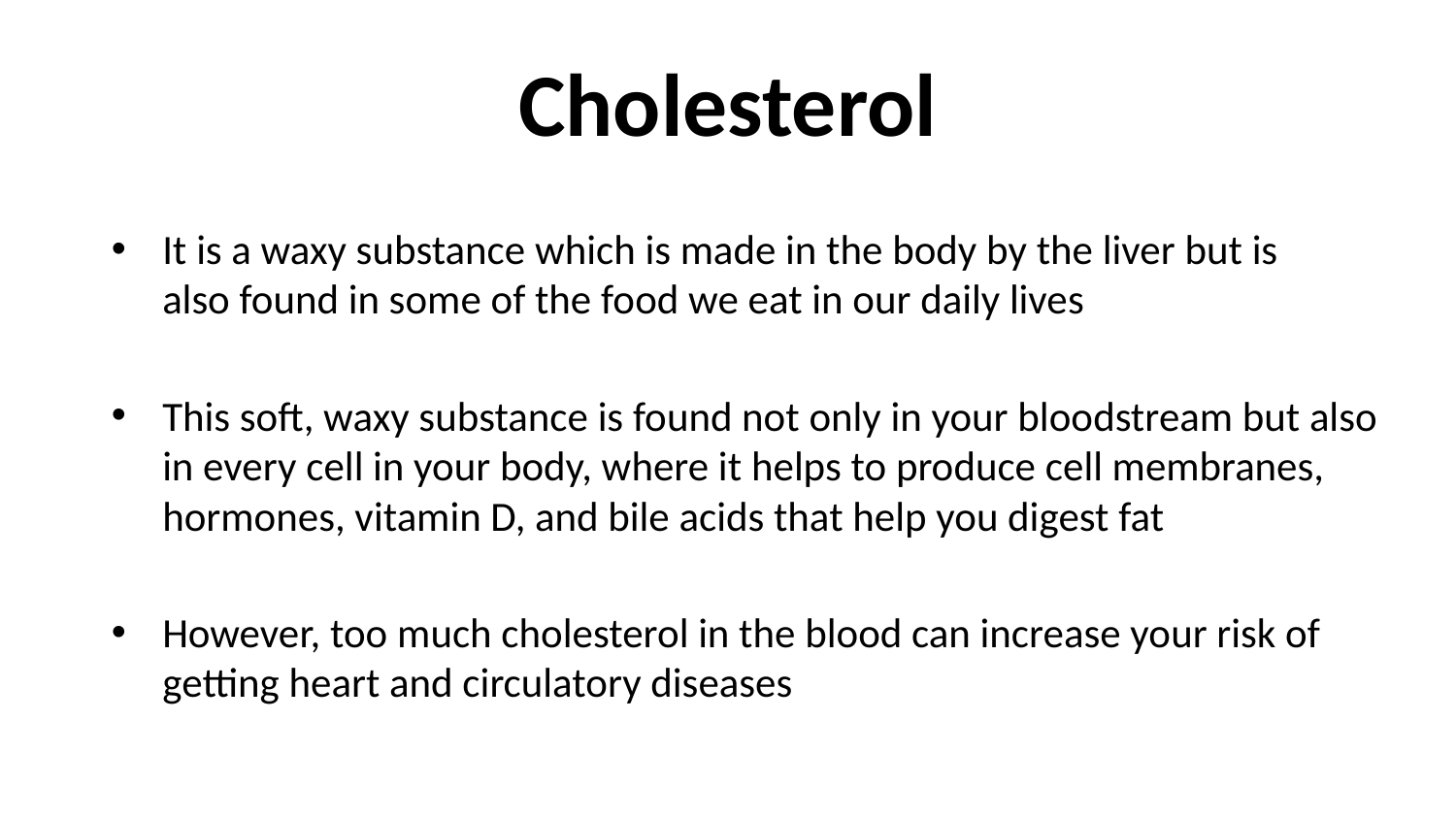

# Cholesterol
It is a waxy substance which is made in the body by the liver but is also found in some of the food we eat in our daily lives

This soft, waxy substance is found not only in your bloodstream but also in every cell in your body, where it helps to produce cell membranes, hormones, vitamin D, and bile acids that help you digest fat

However, too much cholesterol in the blood can increase your risk of getting heart and circulatory diseases